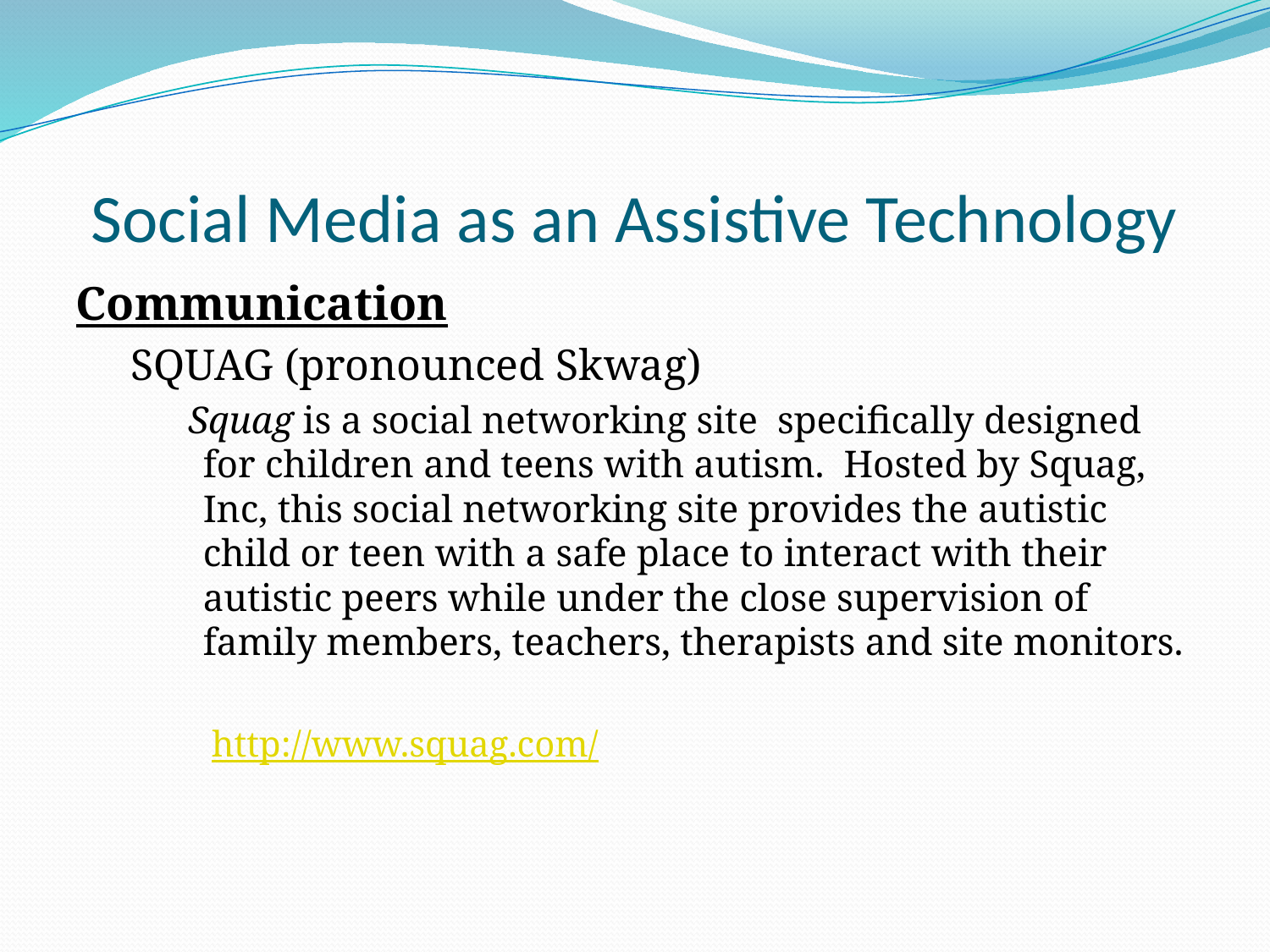

# Social Media as an Assistive Technology
Communication
SQUAG (pronounced Skwag)
  Squag is a social networking site  specifically designed for children and teens with autism.  Hosted by Squag, Inc, this social networking site provides the autistic child or teen with a safe place to interact with their autistic peers while under the close supervision of family members, teachers, therapists and site monitors.

http://www.squag.com/